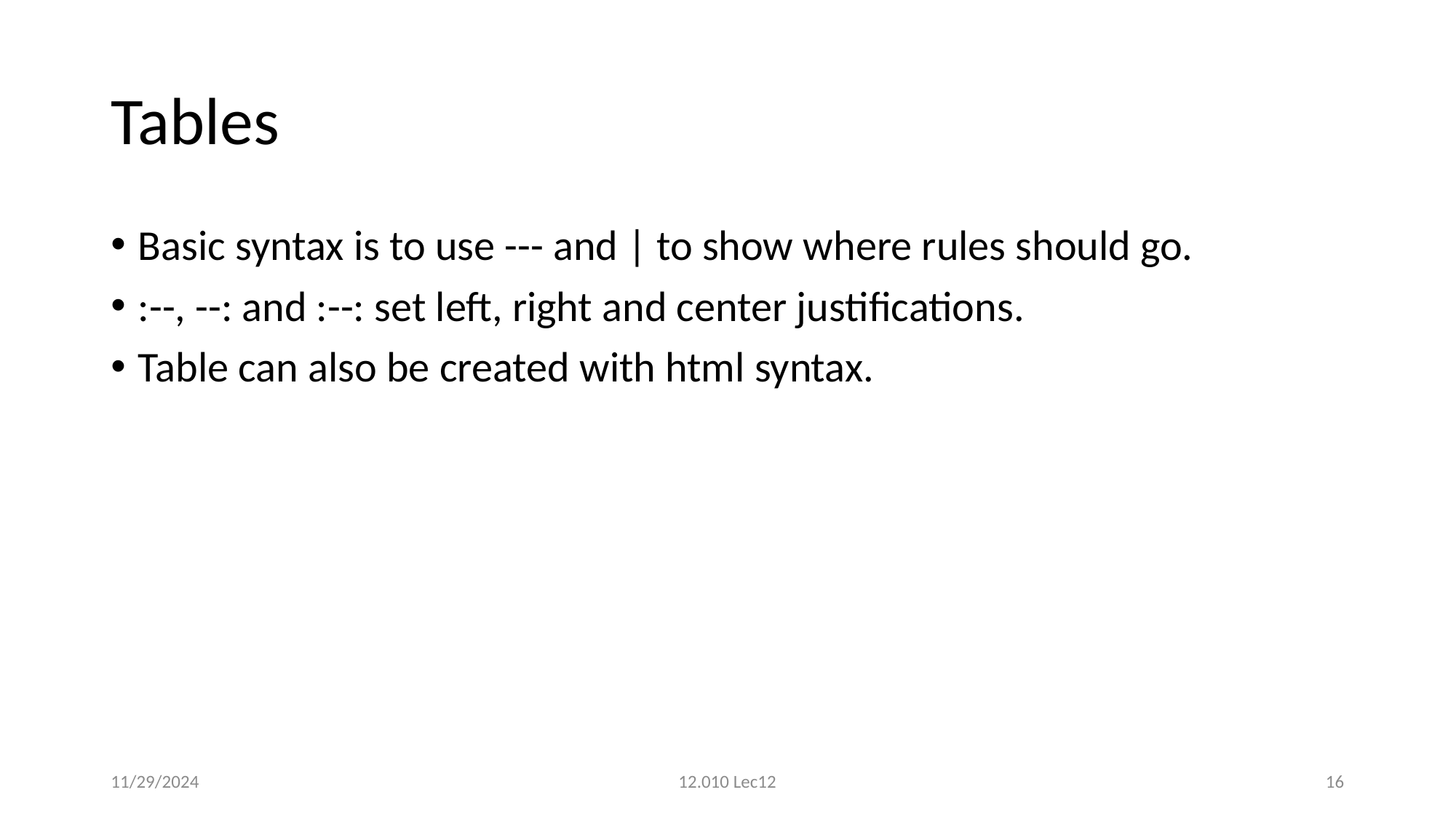

# Tables
Basic syntax is to use --- and | to show where rules should go.
:--, --: and :--: set left, right and center justifications.
Table can also be created with html syntax.
11/29/2024
12.010 Lec12
16